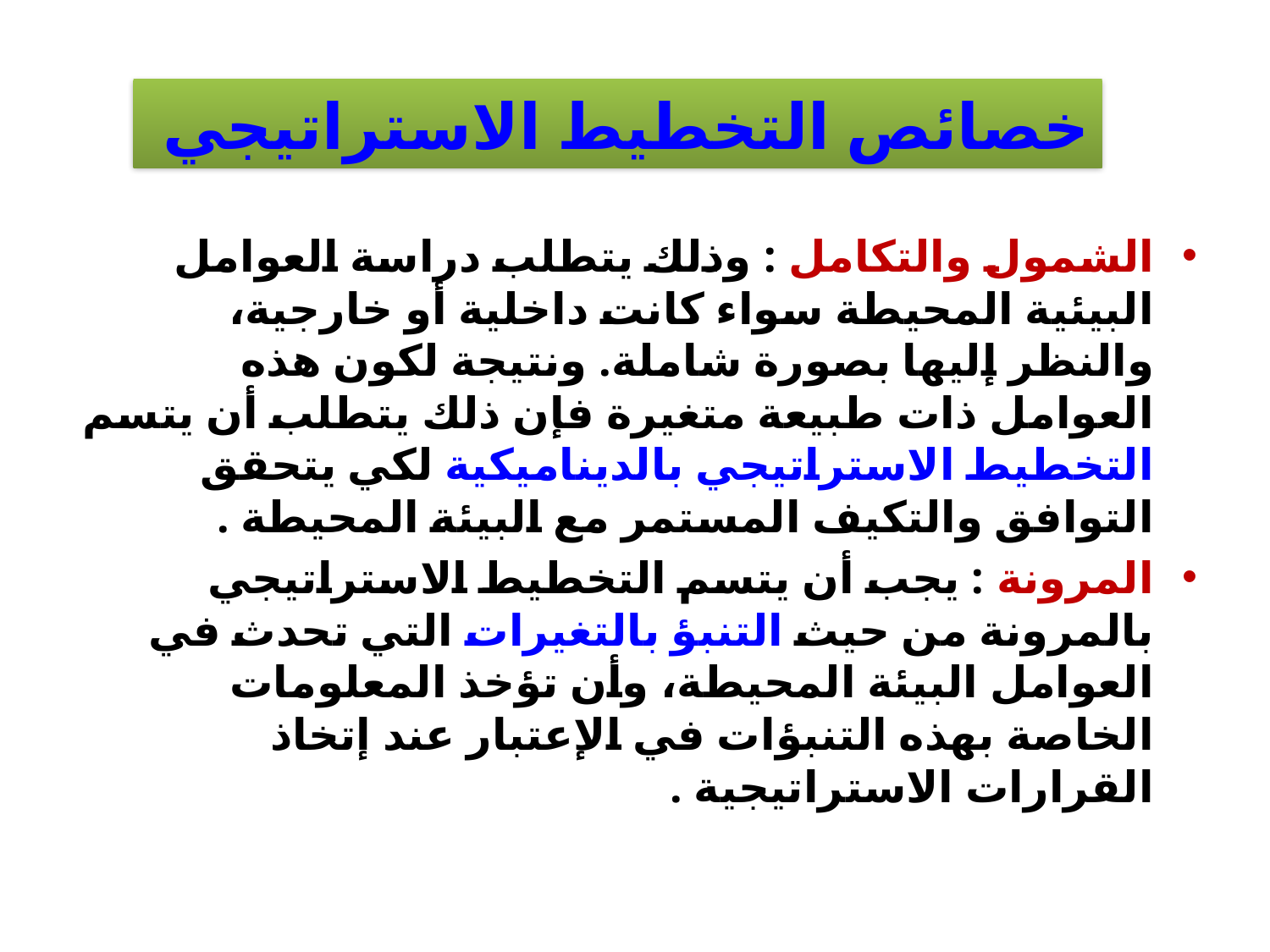

خصائص التخطيط الاستراتيجي
الشمول والتكامل : وذلك يتطلب دراسة العوامل البيئية المحيطة سواء كانت داخلية أو خارجية، والنظر إليها بصورة شاملة. ونتيجة لكون هذه العوامل ذات طبيعة متغيرة فإن ذلك يتطلب أن يتسم التخطيط الاستراتيجي بالديناميكية لكي يتحقق التوافق والتكيف المستمر مع البيئة المحيطة .
المرونة : يجب أن يتسم التخطيط الاستراتيجي بالمرونة من حيث التنبؤ بالتغيرات التي تحدث في العوامل البيئة المحيطة، وأن تؤخذ المعلومات الخاصة بهذه التنبؤات في الإعتبار عند إتخاذ القرارات الاستراتيجية .